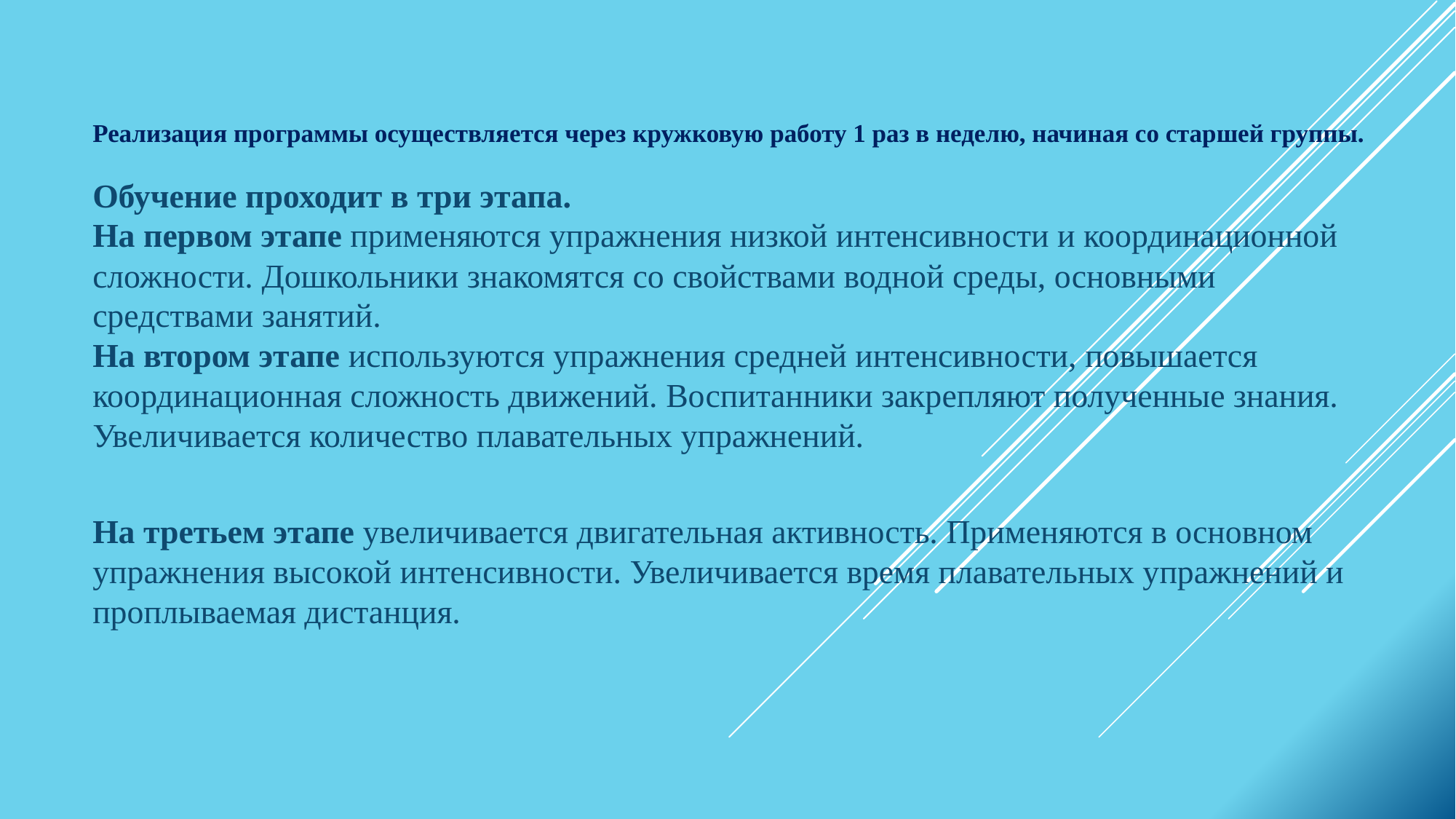

# Реализация программы осуществляется через кружковую работу 1 раз в неделю, начиная со старшей группы.
Обучение проходит в три этапа.
На первом этапе применяются упражнения низкой интенсивности и координационной сложности. Дошкольники знакомятся со свойствами водной среды, основными средствами занятий.
На втором этапе используются упражнения средней интенсивности, повышается координационная сложность движений. Воспитанники закрепляют полученные знания. Увеличивается количество плавательных упражнений.
На третьем этапе увеличивается двигательная активность. Применяются в основном упражнения высокой интенсивности. Увеличивается время плавательных упражнений и проплываемая дистанция.